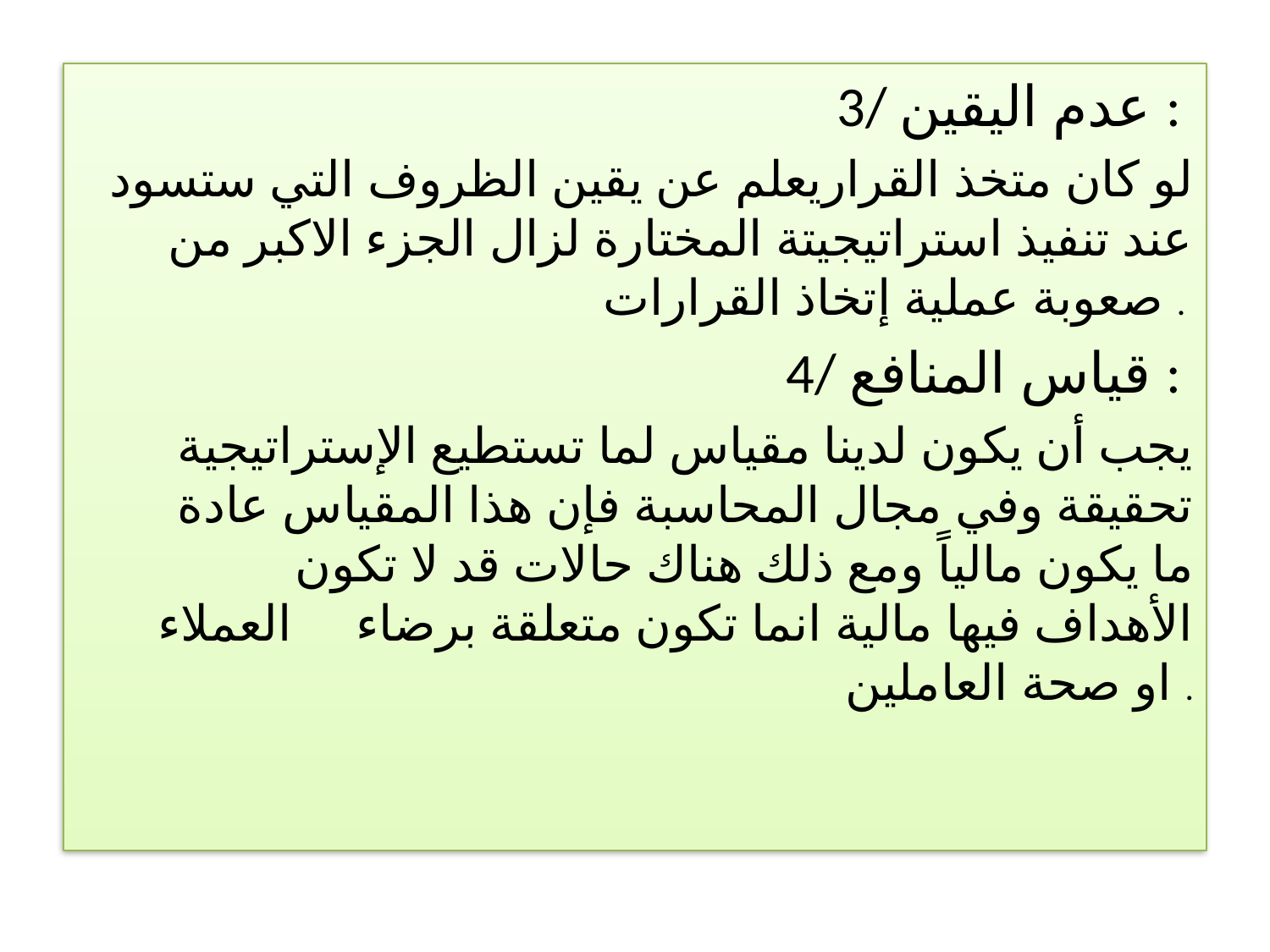

3/ عدم اليقين :
لو كان متخذ القراريعلم عن يقين الظروف التي ستسود عند تنفيذ استراتيجيتة المختارة لزال الجزء الاكبر من صعوبة عملية إتخاذ القرارات .
4/ قياس المنافع :
يجب أن يكون لدينا مقياس لما تستطيع الإستراتيجية تحقيقة وفي مجال المحاسبة فإن هذا المقياس عادة ما يكون مالياً ومع ذلك هناك حالات قد لا تكون الأهداف فيها مالية انما تكون متعلقة برضاء     العملاء او صحة العاملين .